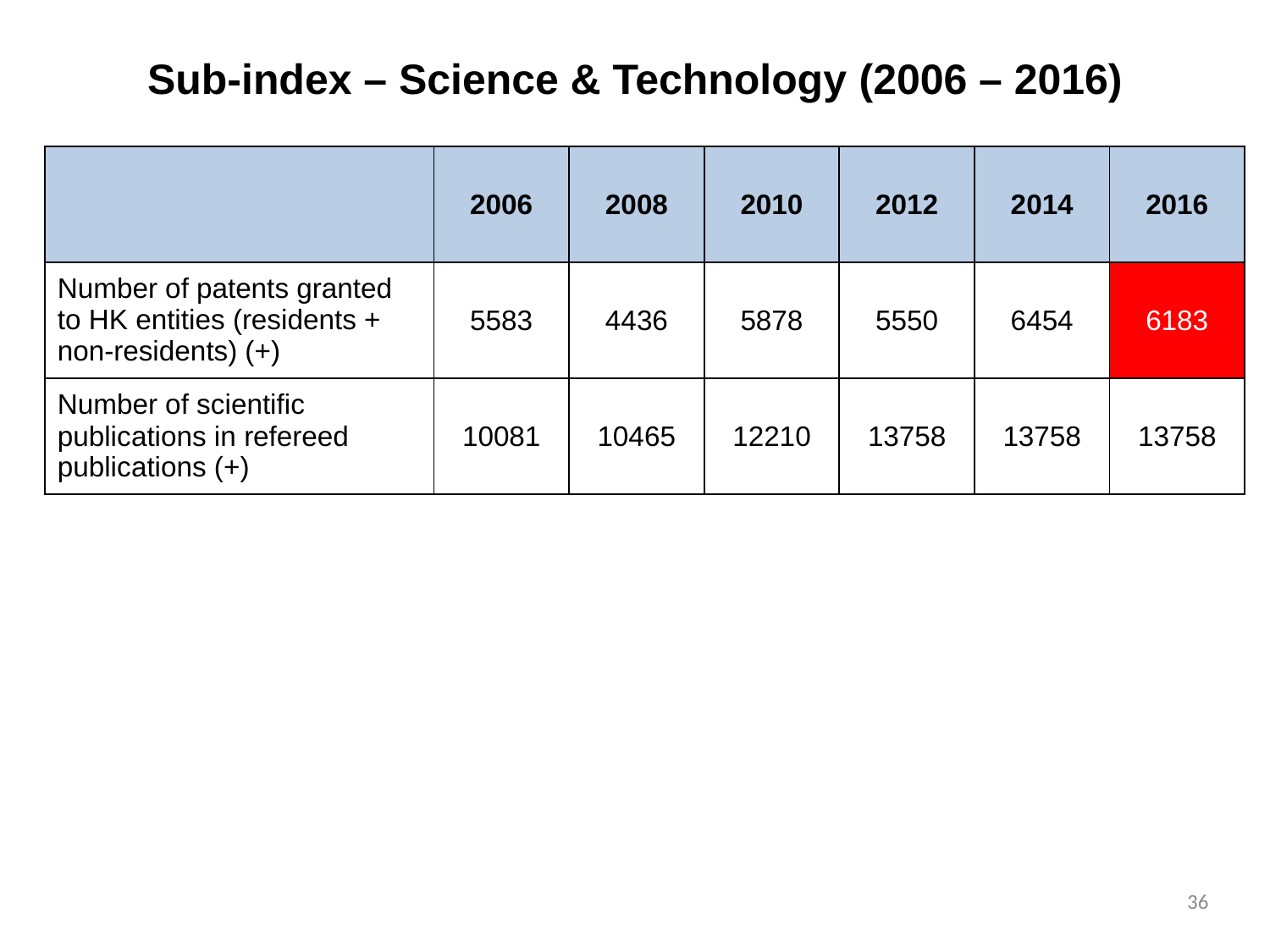

Sub-index – Science & Technology (2006 – 2016)
|  | 2006 | 2008 | 2010 | 2012 | 2014 | 2016 |
| --- | --- | --- | --- | --- | --- | --- |
| Number of patents granted to HK entities (residents + non-residents) (+) | 5583 | 4436 | 5878 | 5550 | 6454 | 6183 |
| Number of scientific publications in refereed publications (+) | 10081 | 10465 | 12210 | 13758 | 13758 | 13758 |
36